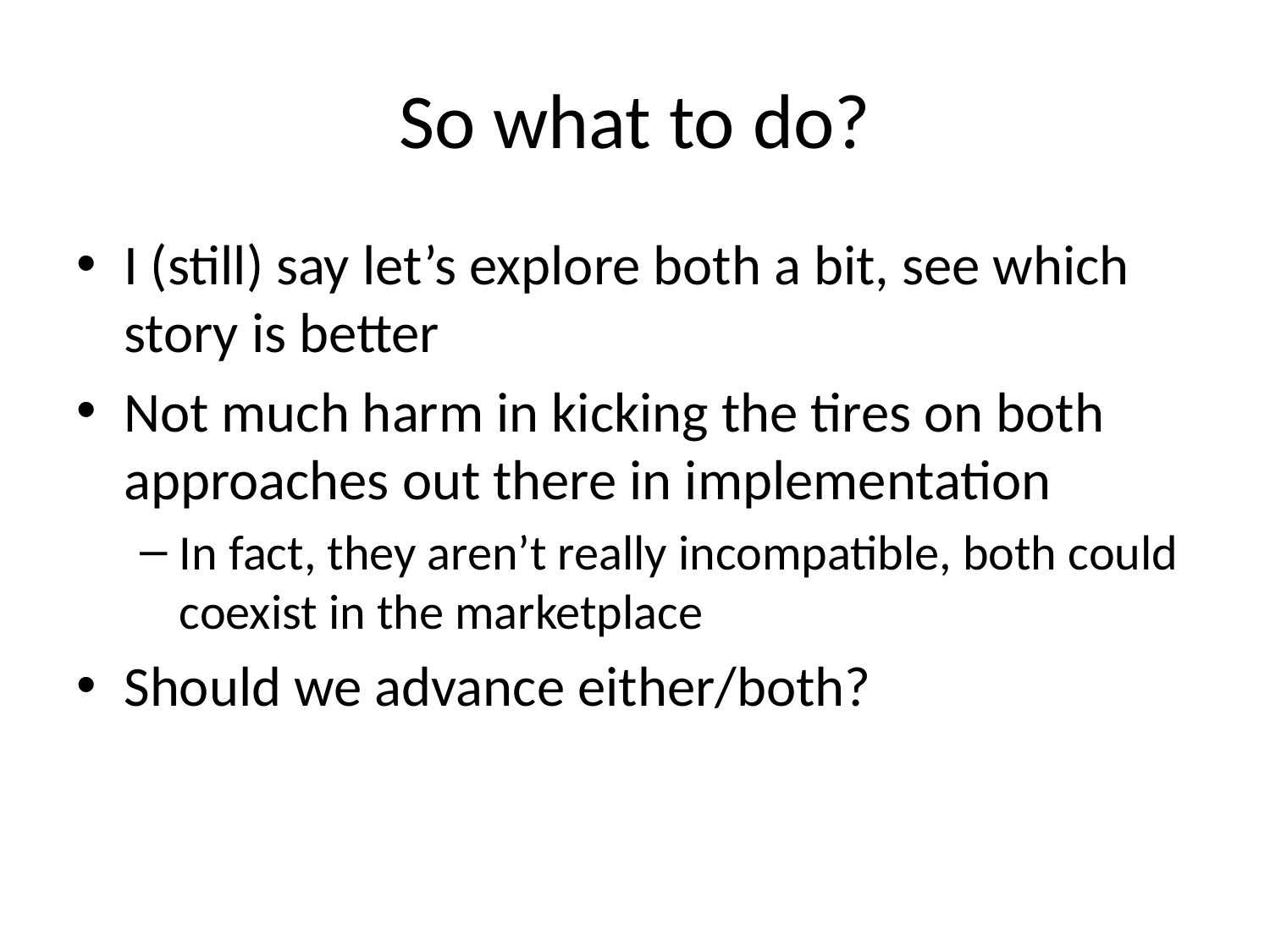

# So what to do?
I (still) say let’s explore both a bit, see which story is better
Not much harm in kicking the tires on both approaches out there in implementation
In fact, they aren’t really incompatible, both could coexist in the marketplace
Should we advance either/both?